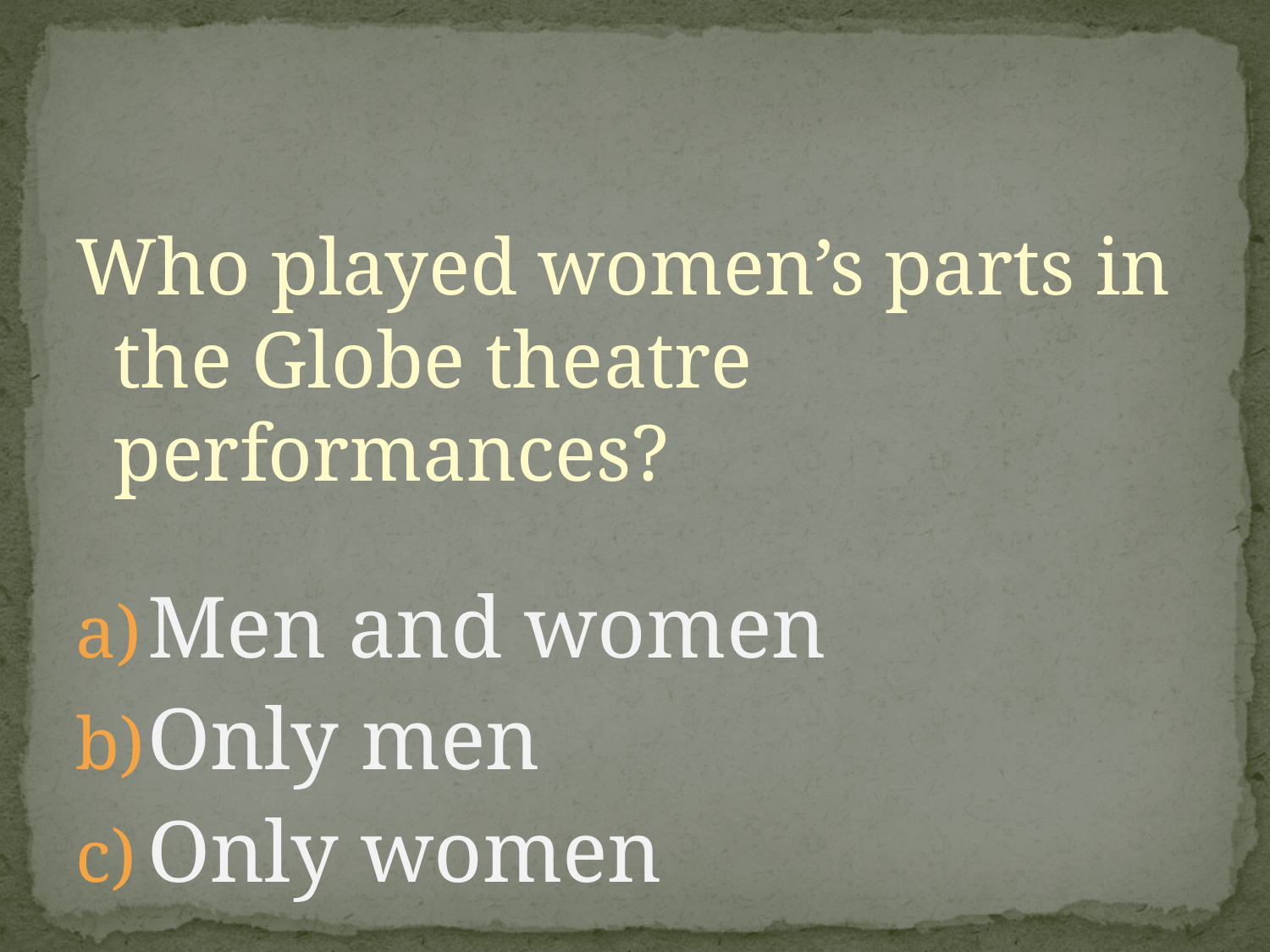

#
Who played women’s parts in the Globe theatre performances?

Men and women
Only men
Only women